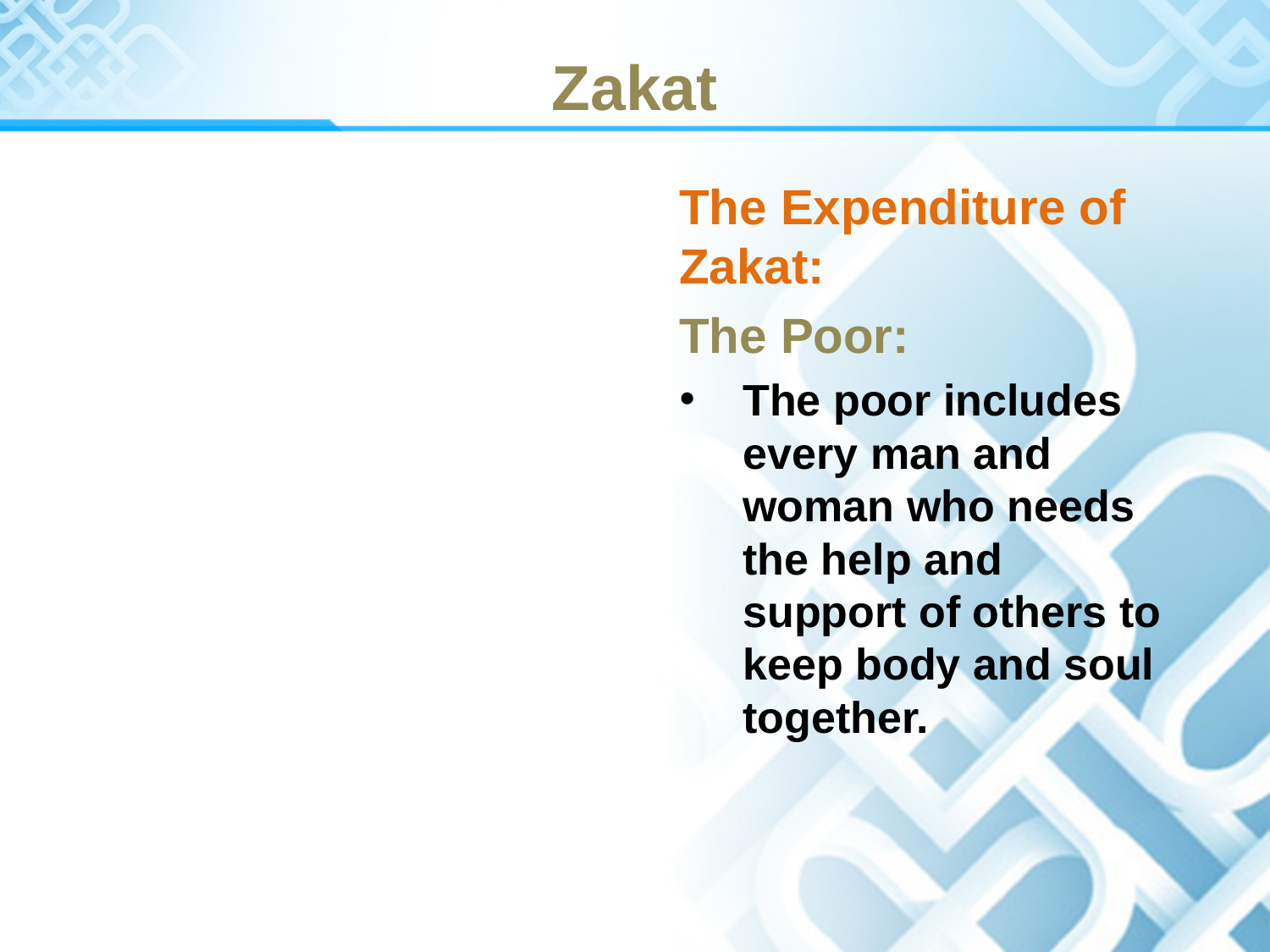

Zakat
The Expenditure of Zakat:
The Poor:
The poor includes every man and woman who needs the help and support of others to keep body and soul together.